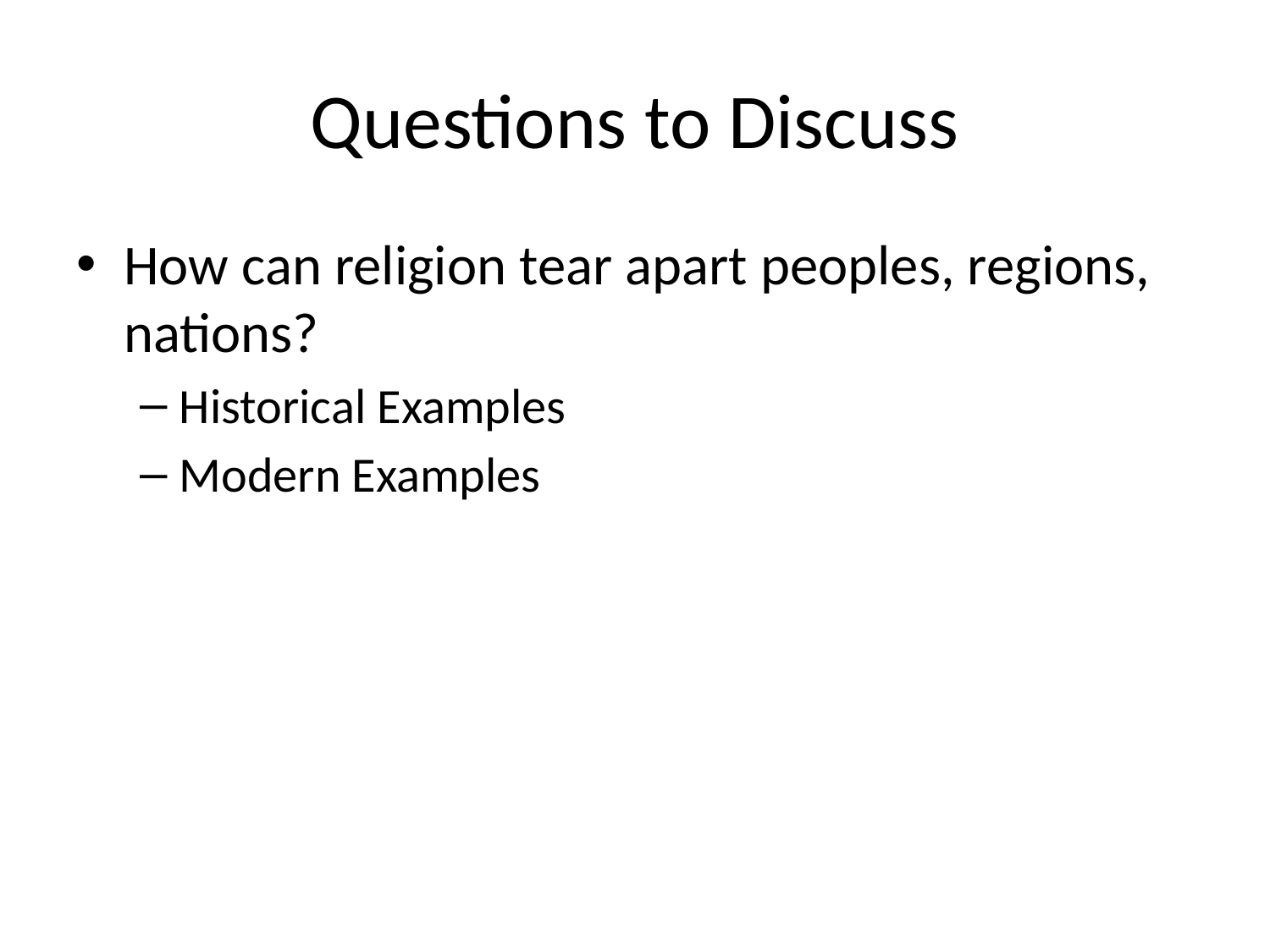

# Questions to Discuss
How can religion tear apart peoples, regions, nations?
Historical Examples
Modern Examples